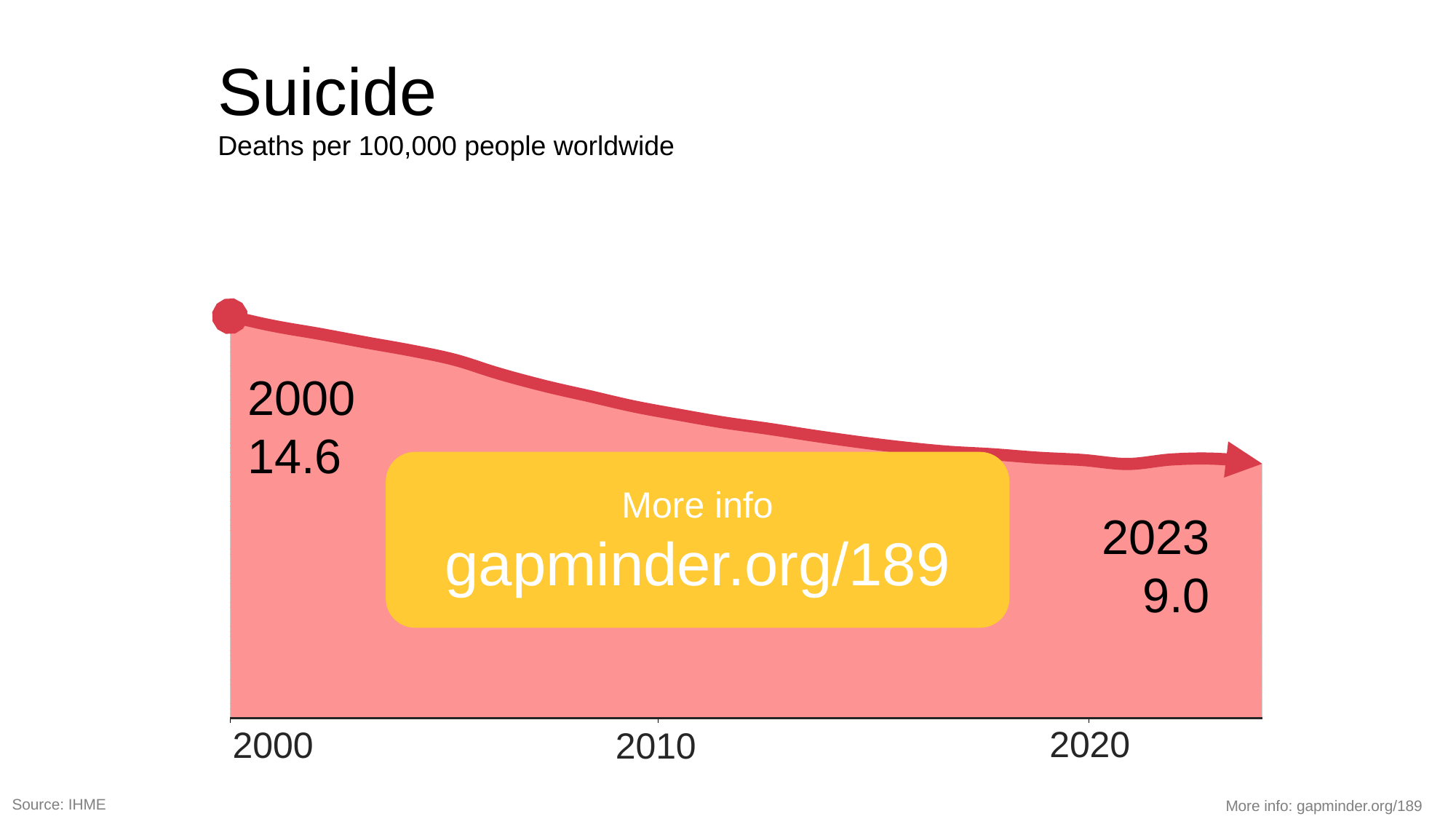

Suicide
Deaths per 100,000 people worldwide

2000
14.6

More info
gapminder.org/189
2023
9.0
2020
2000
2010

Source: IHME
More info: gapminder.org/189